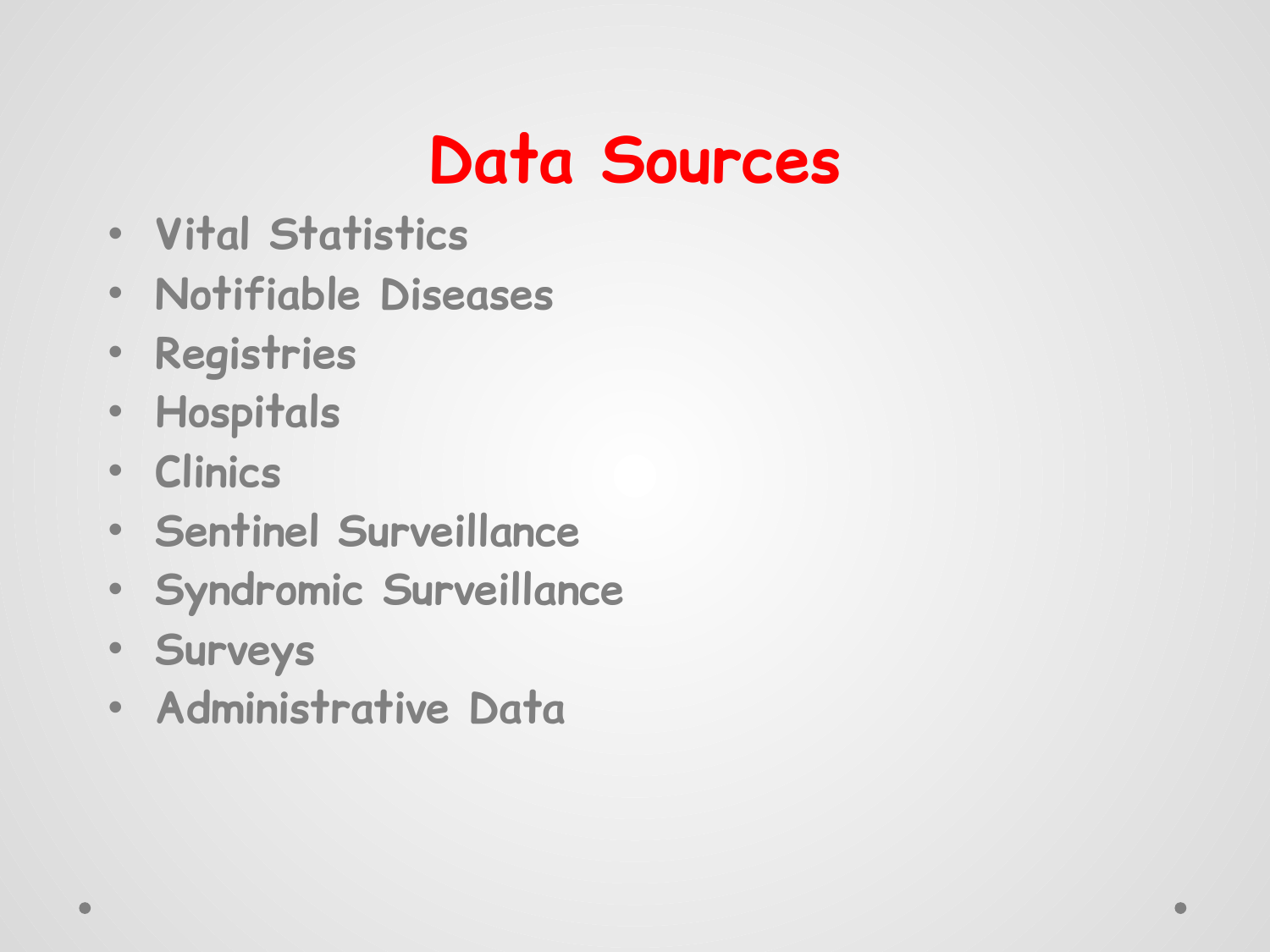

# Data Sources
Vital Statistics
Notifiable Diseases
Registries
Hospitals
Clinics
Sentinel Surveillance
Syndromic Surveillance
Surveys
Administrative Data